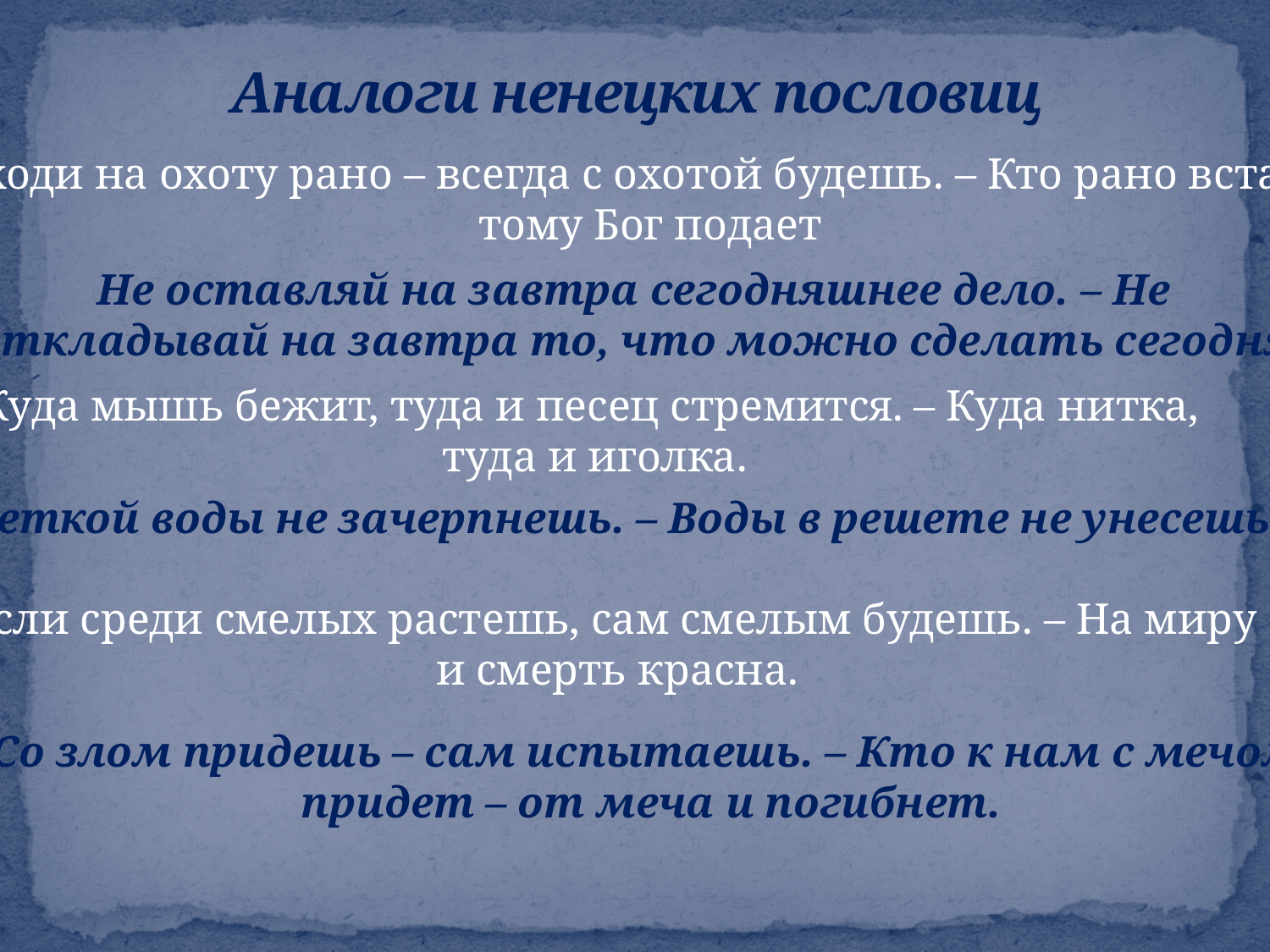

Аналоги ненецких пословиц
Уходи на охоту рано – всегда с охотой будешь. – Кто рано встает,
 тому Бог подает
Не оставляй на завтра сегодняшнее дело. – Не
откладывай на завтра то, что можно сделать сегодня
Куда мышь бежит, туда и песец стремится. – Куда нитка,
туда и иголка.
Сеткой воды не зачерпнешь. – Воды в решете не унесешь.
Если среди смелых растешь, сам смелым будешь. – На миру
и смерть красна.
Со злом придешь – сам испытаешь. – Кто к нам с мечом
 придет – от меча и погибнет.